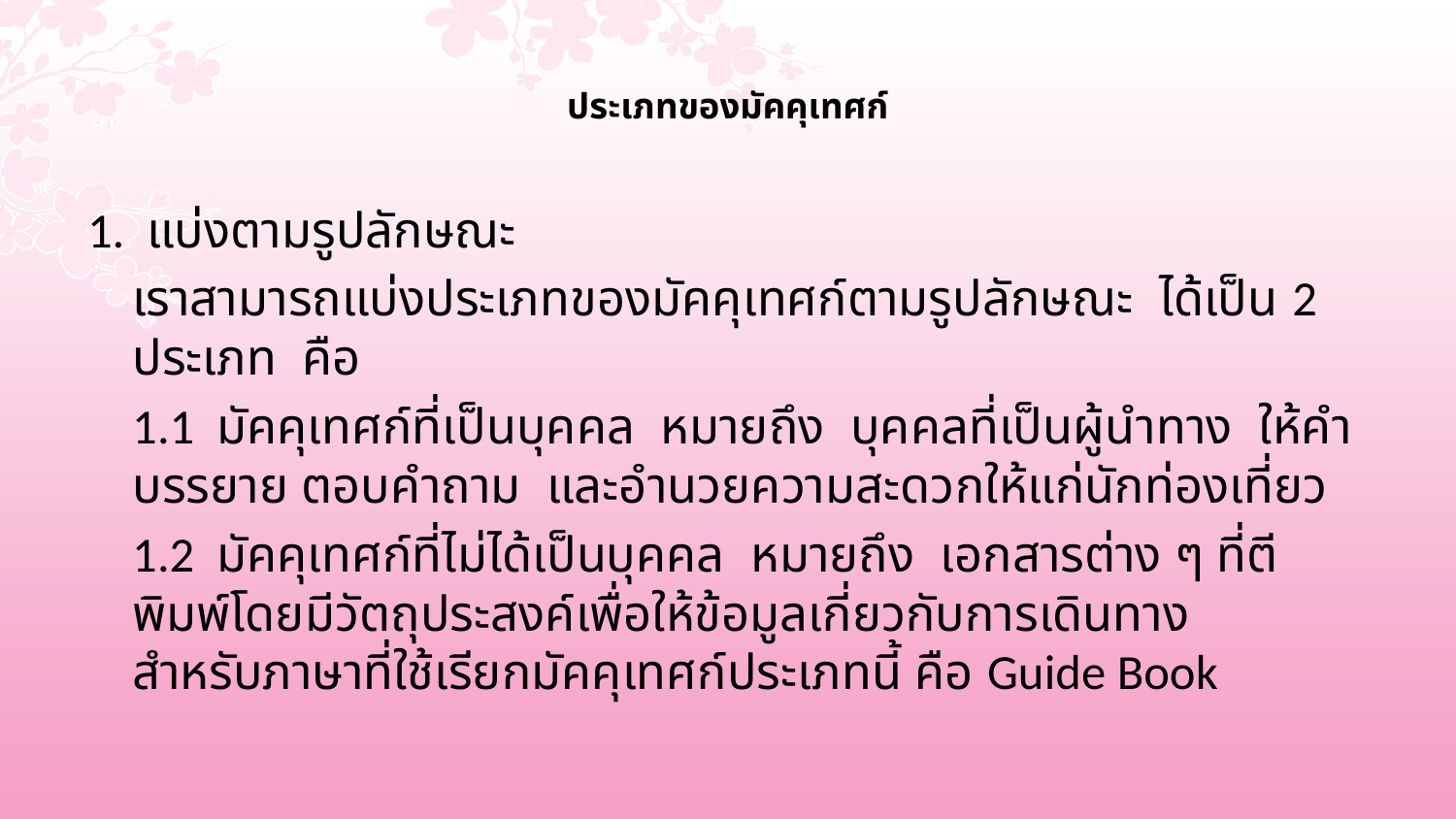

# ประเภทของมัคคุเทศก์
1.  แบ่งตามรูปลักษณะ
	เราสามารถแบ่งประเภทของมัคคุเทศก์ตามรูปลักษณะ  ได้เป็น 2 ประเภท  คือ
	1.1  มัคคุเทศก์ที่เป็นบุคคล  หมายถึง  บุคคลที่เป็นผู้นำทาง  ให้คำบรรยาย ตอบคำถาม  และอำนวยความสะดวกให้แก่นักท่องเที่ยว
	1.2  มัคคุเทศก์ที่ไม่ได้เป็นบุคคล  หมายถึง  เอกสารต่าง ๆ ที่ตีพิมพ์โดยมีวัตถุประสงค์เพื่อให้ข้อมูลเกี่ยวกับการเดินทาง    สำหรับภาษาที่ใช้เรียกมัคคุเทศก์ประเภทนี้ คือ Guide Book